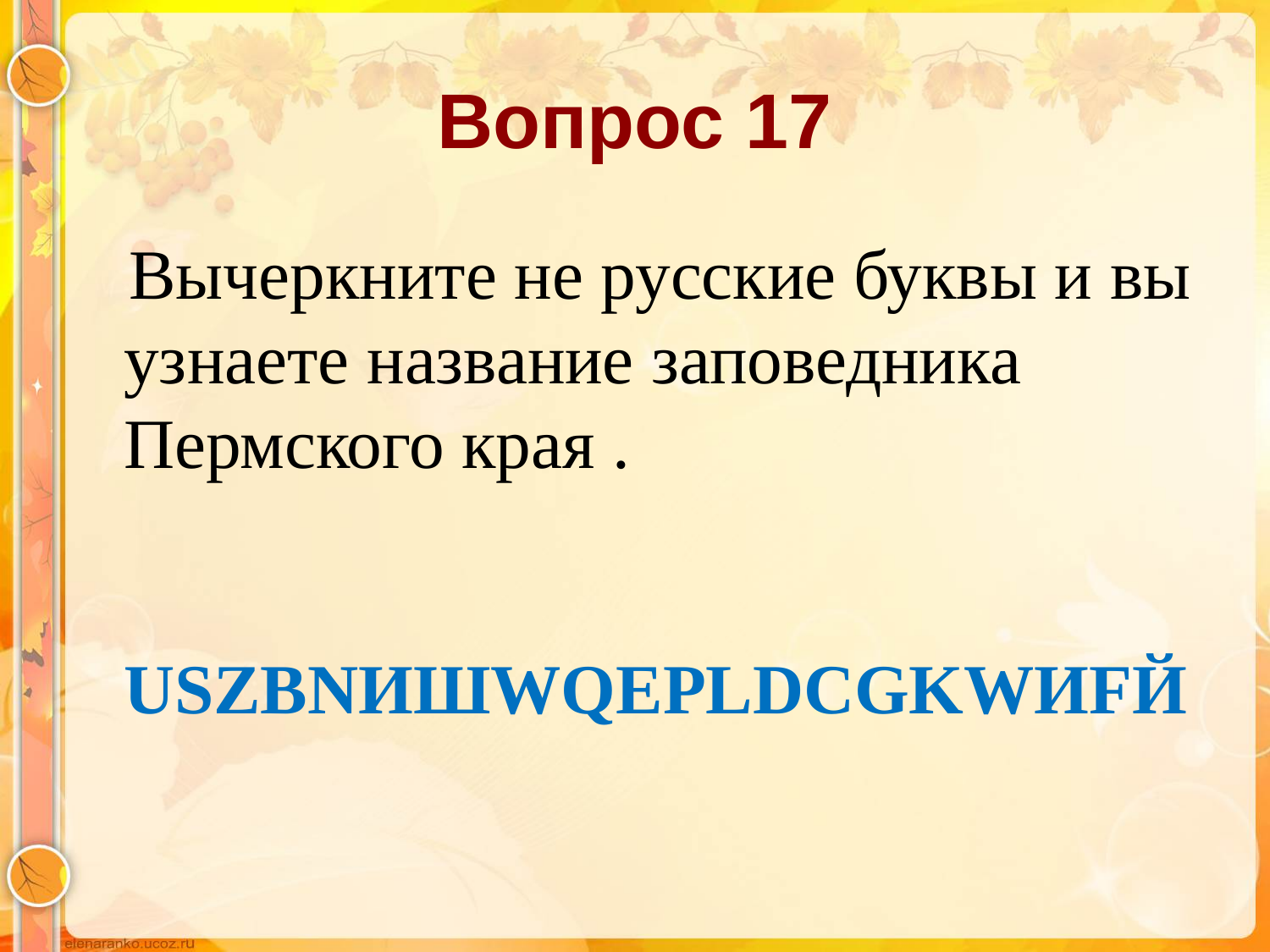

# Вопрос 17
   Вычеркните не русские буквы и вы узнаете название заповедника Пермского края .

      USZBNИШWQEPLDCGKWИFЙ